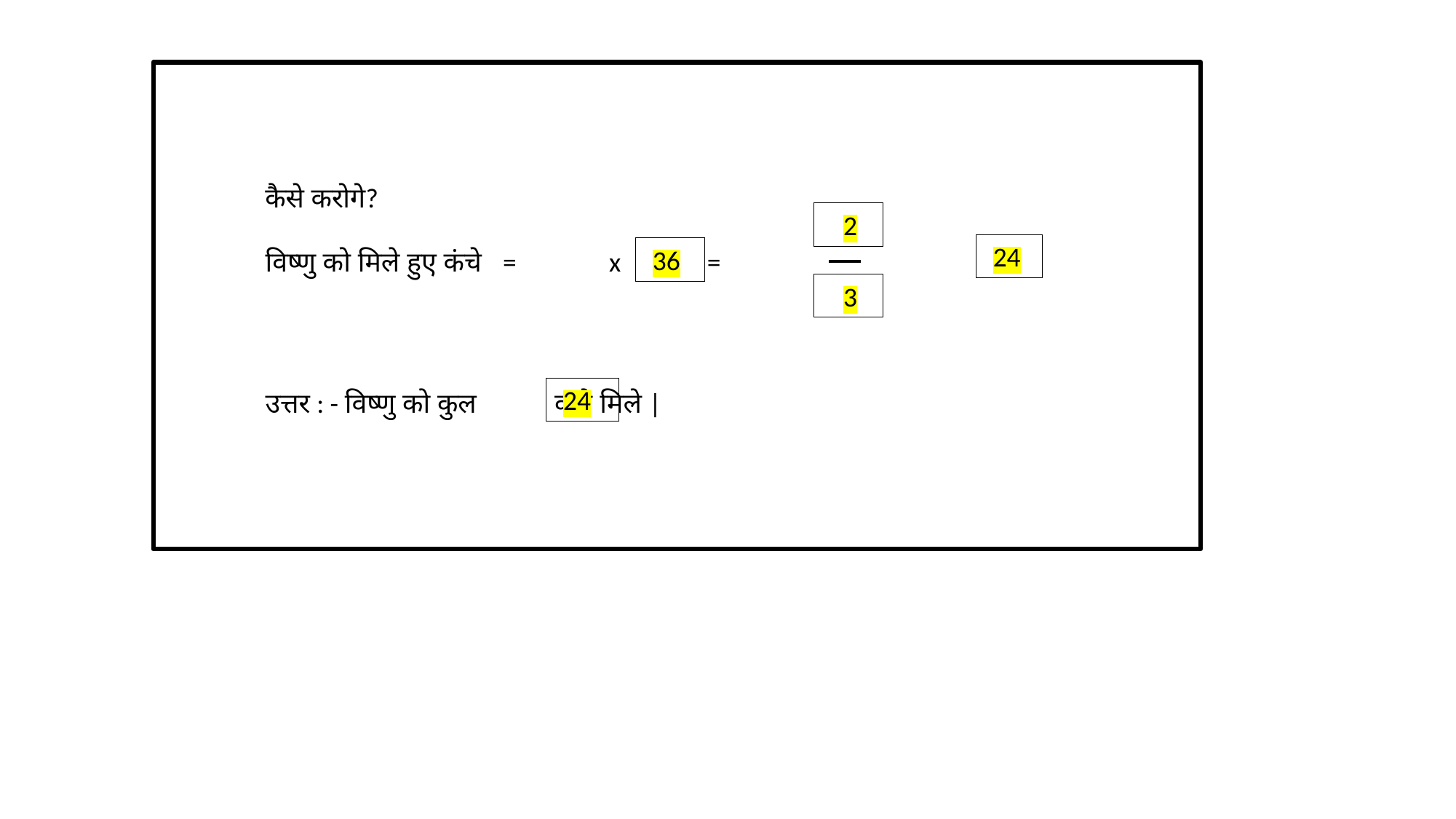

कैसे करोगे?
   2
 24
 36
विष्णु को मिले हुए कंचे   =               x              =
   3
 24
उत्तर : - विष्णु को कुल           कंचे मिले |